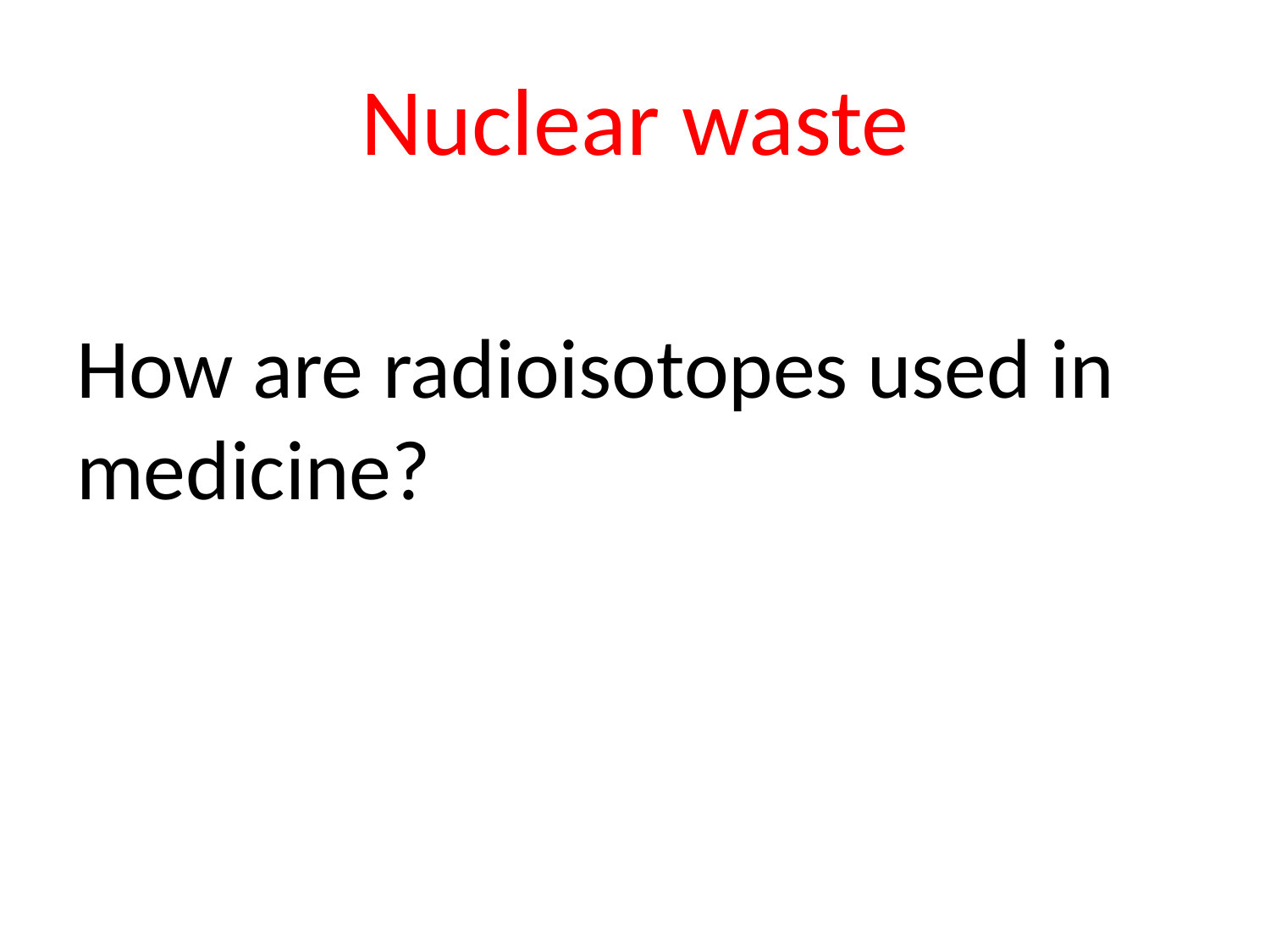

# Nuclear waste

How are radioisotopes used in medicine?